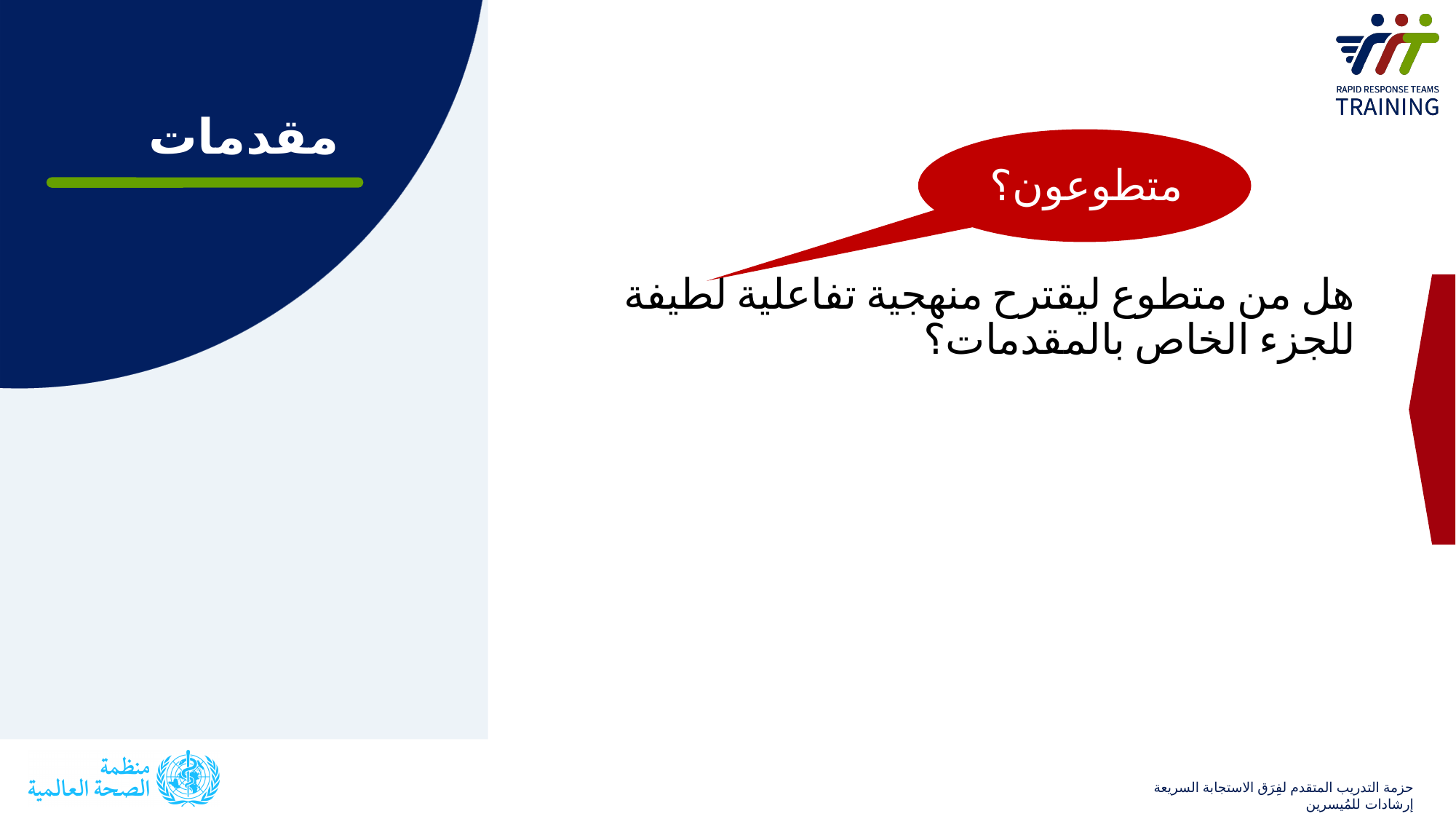

# مقدمات

متطوعون؟
هل من متطوع ليقترح منهجية تفاعلية لطيفة للجزء الخاص بالمقدمات؟